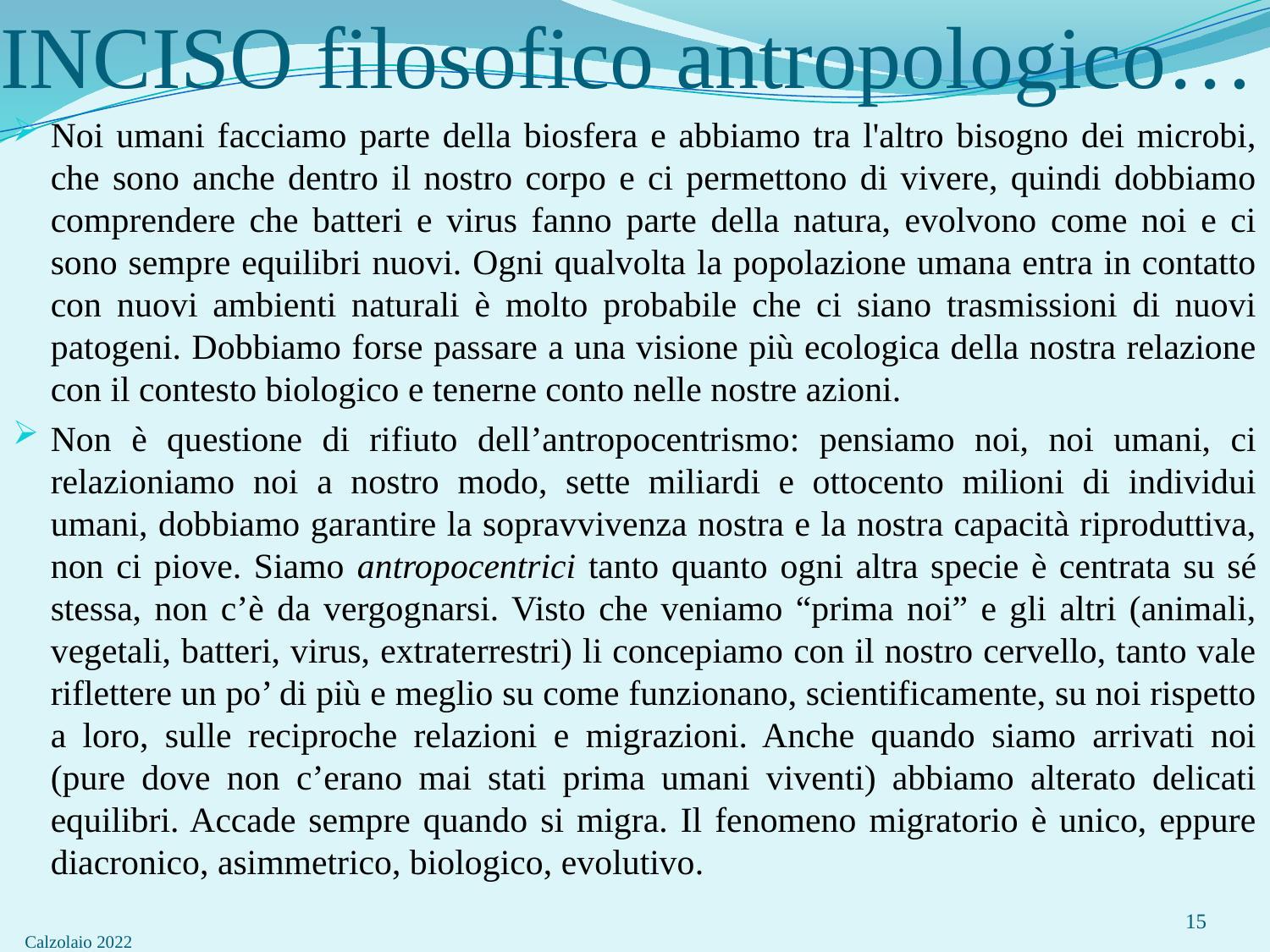

# INCISO filosofico antropologico…
Noi umani facciamo parte della biosfera e abbiamo tra l'altro bisogno dei microbi, che sono anche dentro il nostro corpo e ci permettono di vivere, quindi dobbiamo comprendere che batteri e virus fanno parte della natura, evolvono come noi e ci sono sempre equilibri nuovi. Ogni qualvolta la popolazione umana entra in contatto con nuovi ambienti naturali è molto probabile che ci siano trasmissioni di nuovi patogeni. Dobbiamo forse passare a una visione più ecologica della nostra relazione con il contesto biologico e tenerne conto nelle nostre azioni.
Non è questione di rifiuto dell’antropocentrismo: pensiamo noi, noi umani, ci relazioniamo noi a nostro modo, sette miliardi e ottocento milioni di individui umani, dobbiamo garantire la sopravvivenza nostra e la nostra capacità riproduttiva, non ci piove. Siamo antropocentrici tanto quanto ogni altra specie è centrata su sé stessa, non c’è da vergognarsi. Visto che veniamo “prima noi” e gli altri (animali, vegetali, batteri, virus, extraterrestri) li concepiamo con il nostro cervello, tanto vale riflettere un po’ di più e meglio su come funzionano, scientificamente, su noi rispetto a loro, sulle reciproche relazioni e migrazioni. Anche quando siamo arrivati noi (pure dove non c’erano mai stati prima umani viventi) abbiamo alterato delicati equilibri. Accade sempre quando si migra. Il fenomeno migratorio è unico, eppure diacronico, asimmetrico, biologico, evolutivo.
Calzolaio 2022
15